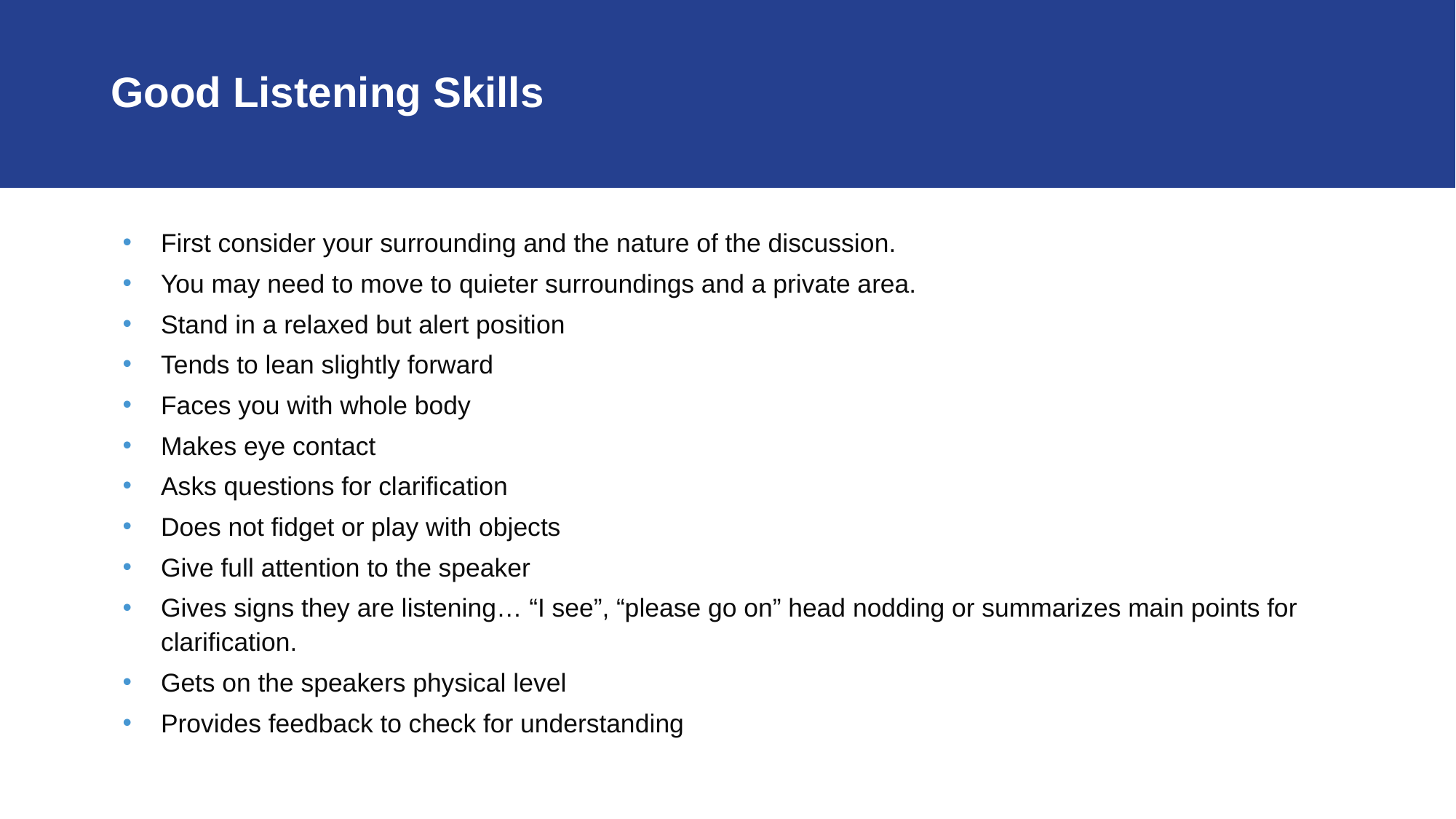

# Good Listening Skills
First consider your surrounding and the nature of the discussion.
You may need to move to quieter surroundings and a private area.
Stand in a relaxed but alert position
Tends to lean slightly forward
Faces you with whole body
Makes eye contact
Asks questions for clarification
Does not fidget or play with objects
Give full attention to the speaker
Gives signs they are listening… “I see”, “please go on” head nodding or summarizes main points for clarification.
Gets on the speakers physical level
Provides feedback to check for understanding